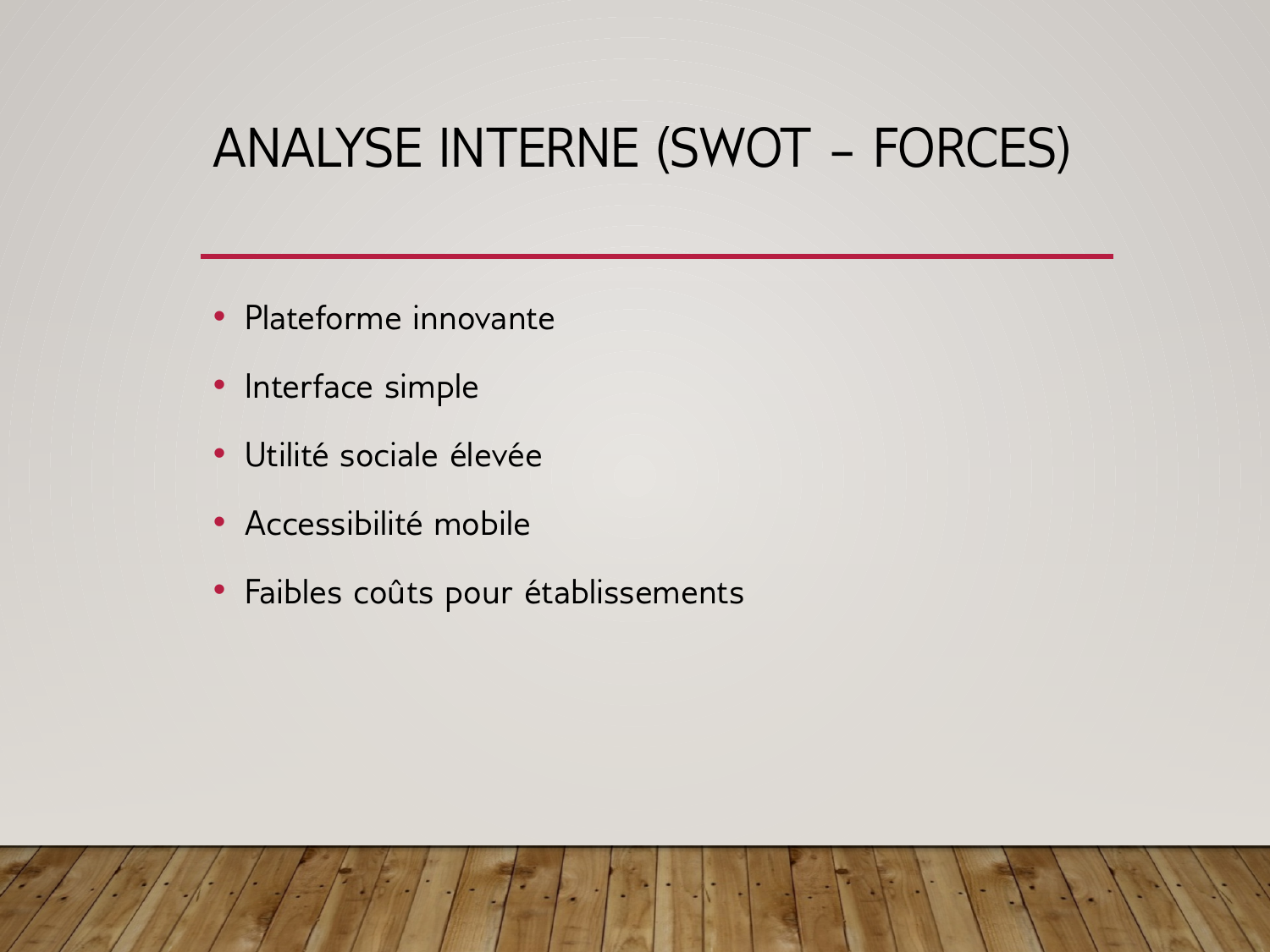

# Analyse interne (SWOT – Forces)
Plateforme innovante
Interface simple
Utilité sociale élevée
Accessibilité mobile
Faibles coûts pour établissements